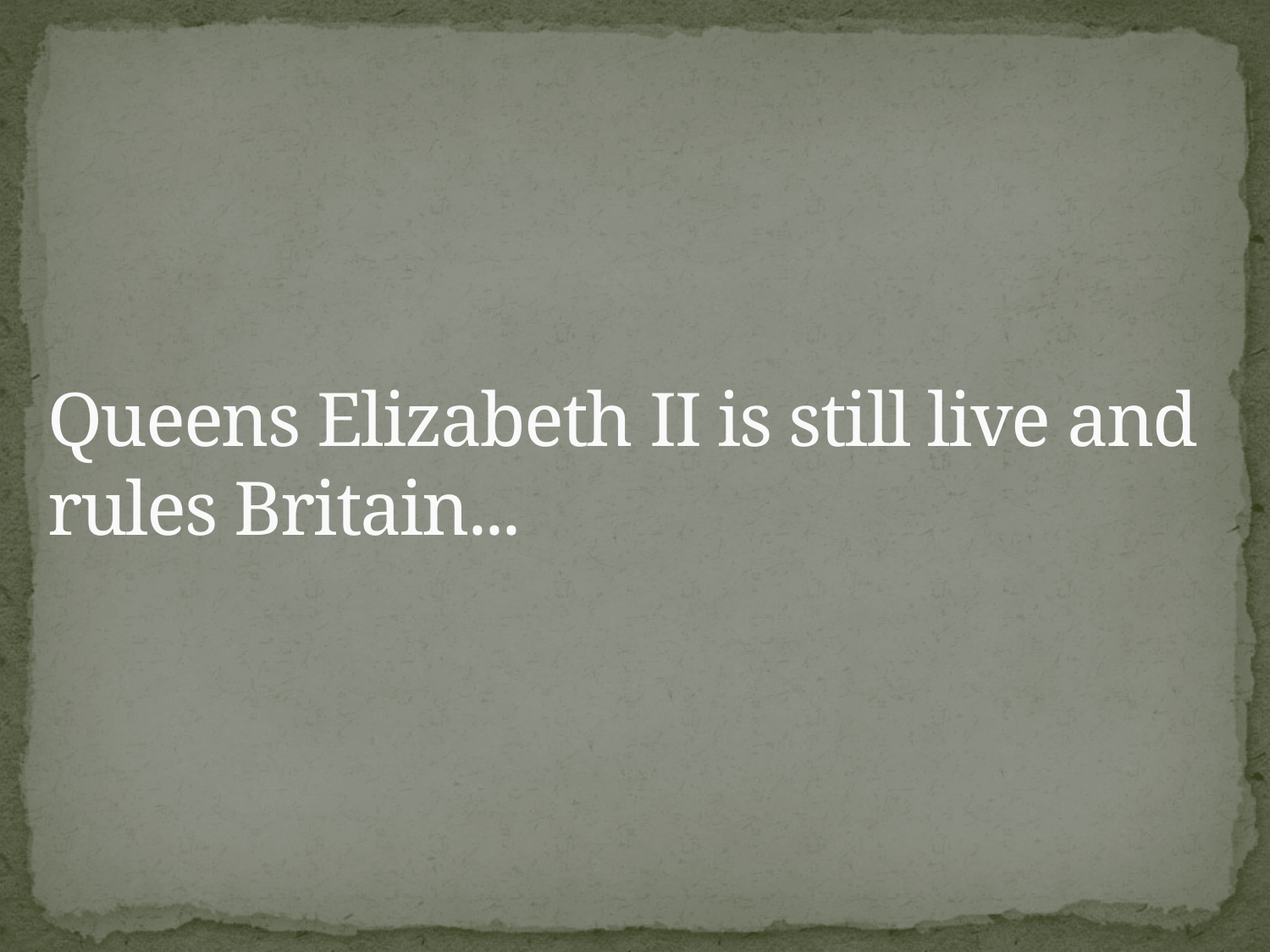

# Queens Elizabeth II is still live and rules Britain...